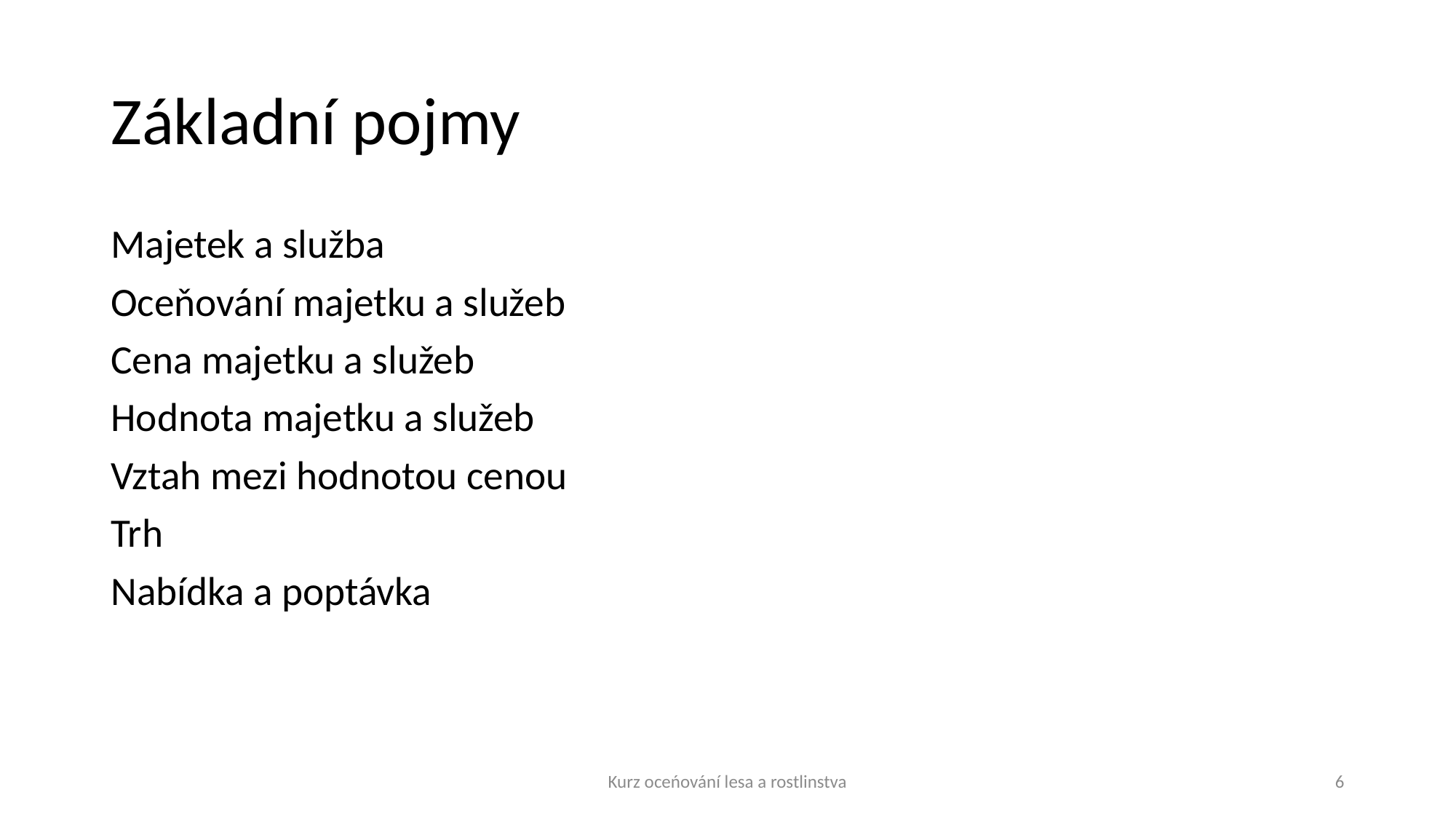

# Základní pojmy
Majetek a služba
Oceňování majetku a služeb
Cena majetku a služeb
Hodnota majetku a služeb
Vztah mezi hodnotou cenou
Trh
Nabídka a poptávka

Kurz oceńování lesa a rostlinstva
6